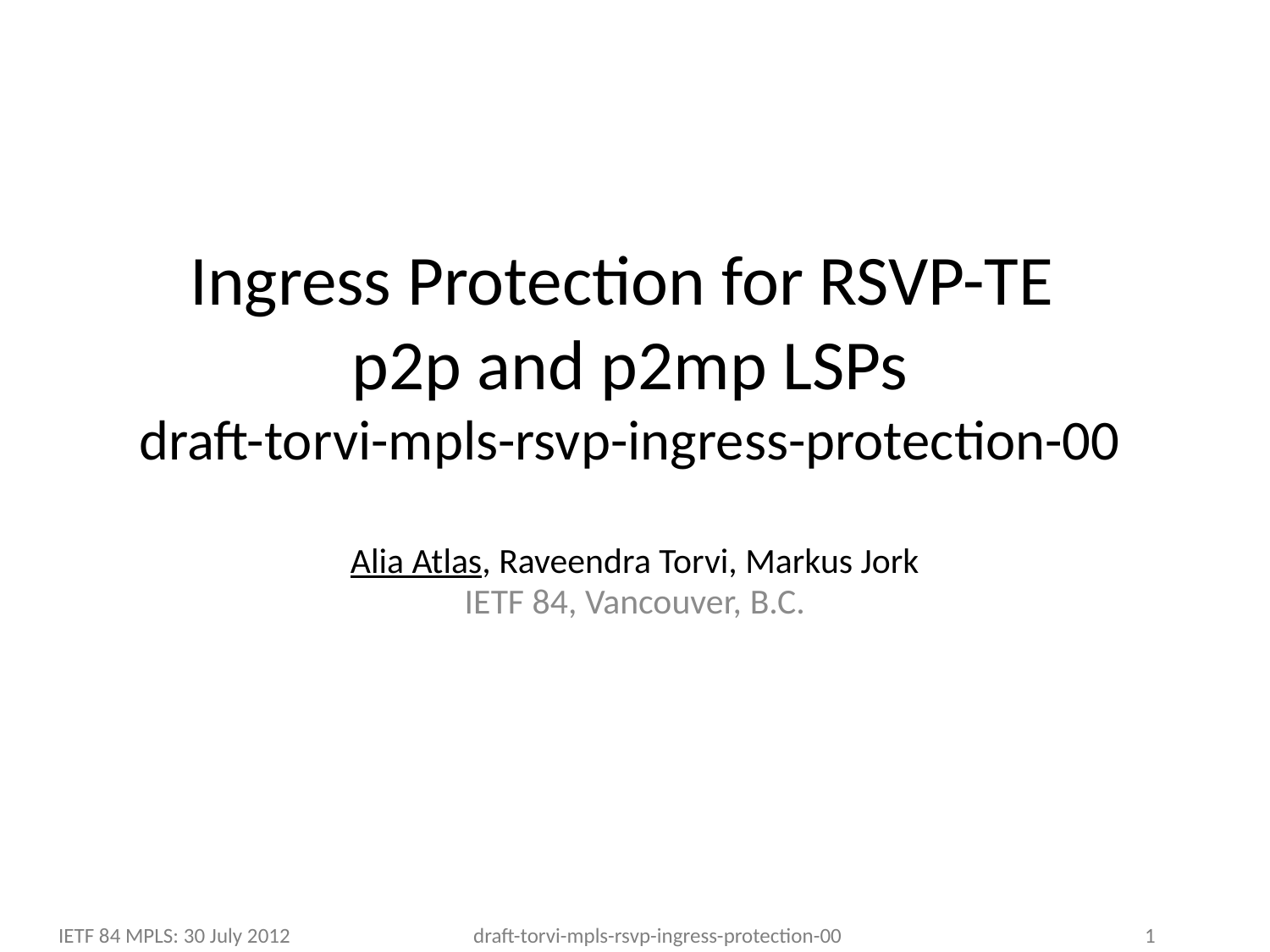

# Ingress Protection for RSVP-TE p2p and p2mp LSPs draft-torvi-mpls-rsvp-ingress-protection-00
Alia Atlas, Raveendra Torvi, Markus Jork
IETF 84, Vancouver, B.C.